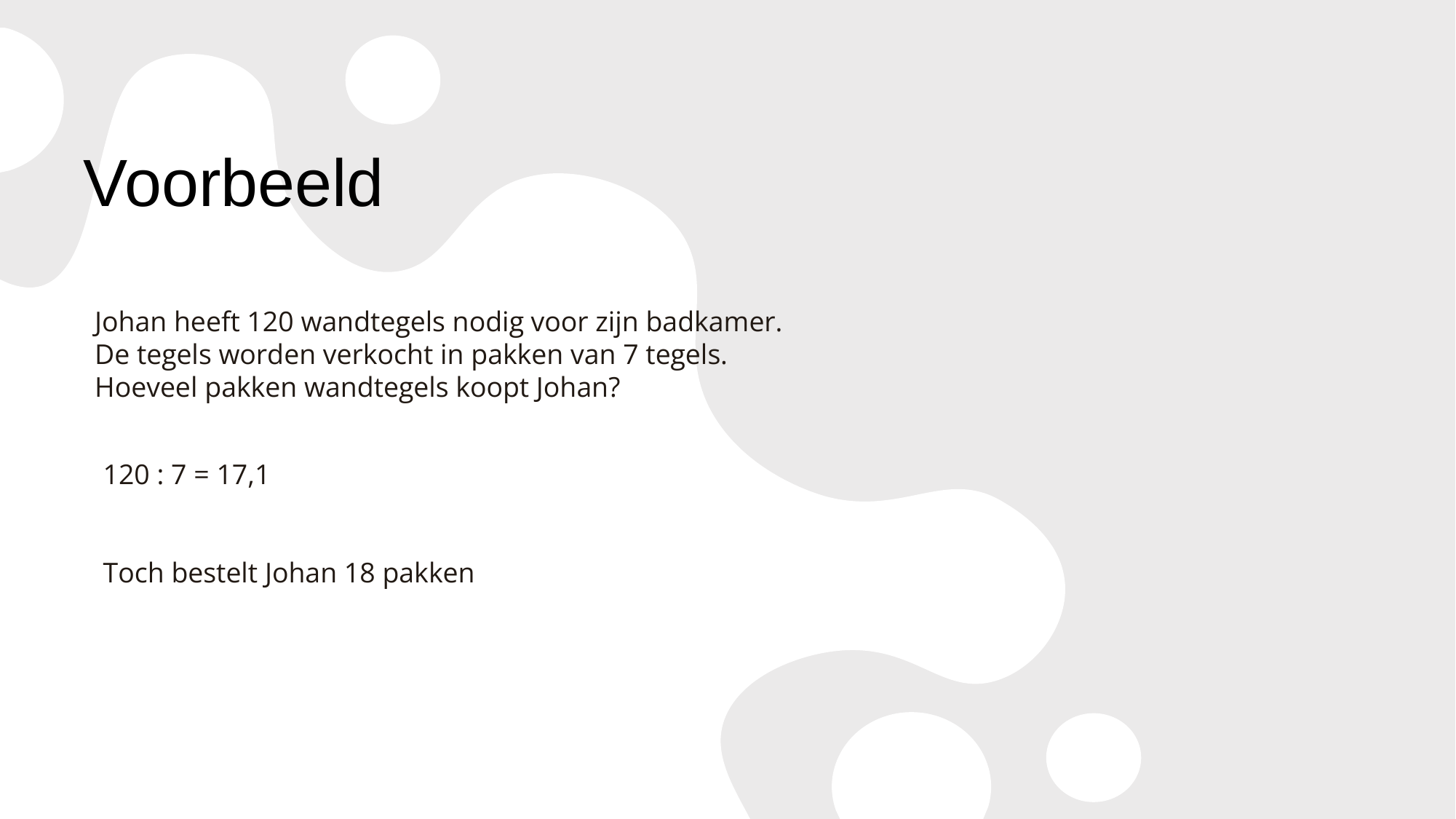

# Voorbeeld
Johan heeft 120 wandtegels nodig voor zijn badkamer.
De tegels worden verkocht in pakken van 7 tegels.
Hoeveel pakken wandtegels koopt Johan?
120 : 7 = 17,1
Toch bestelt Johan 18 pakken